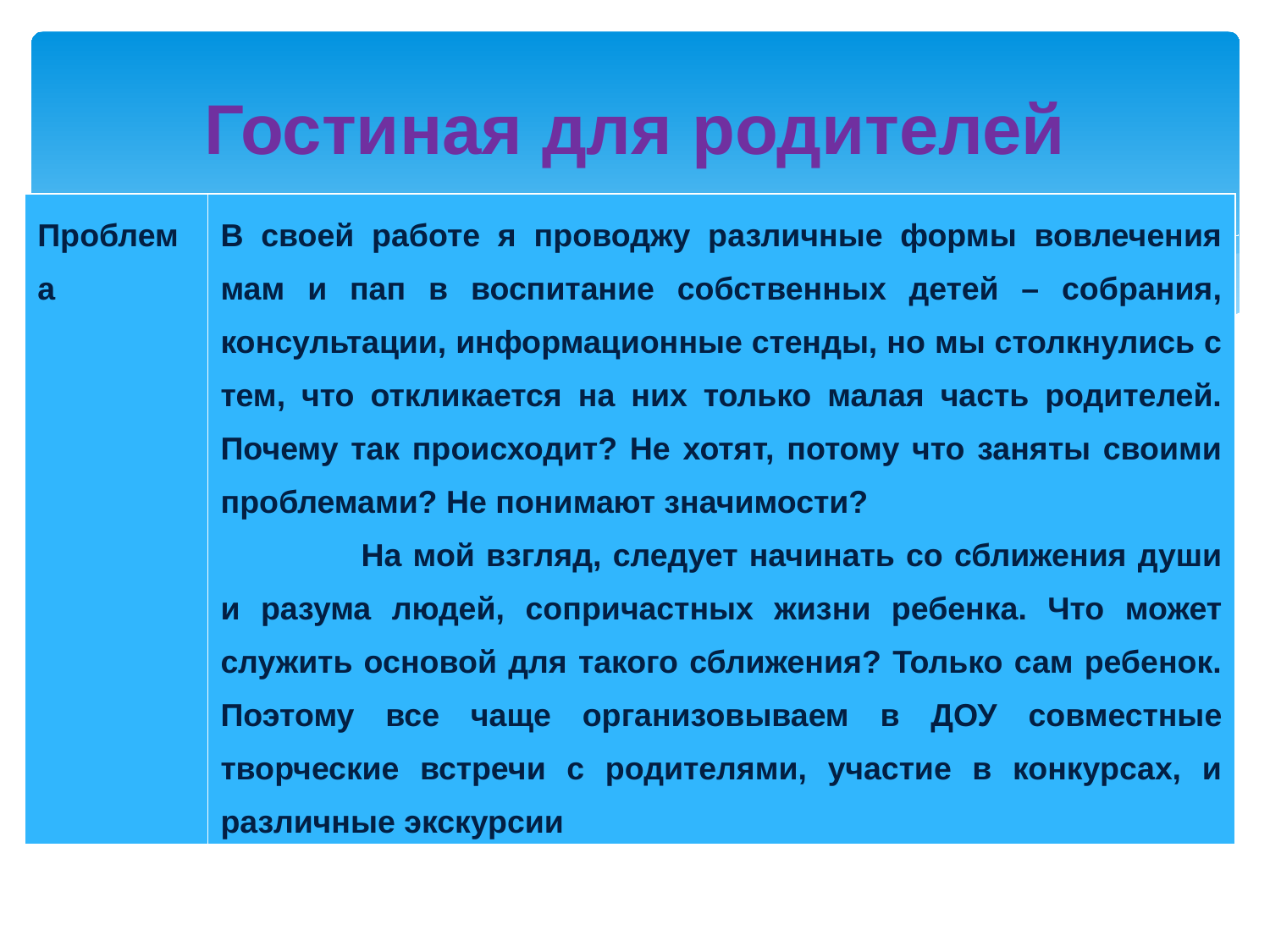

# Гостиная для родителей

| Проблема | В своей работе я проводжу различные формы вовлечения мам и пап в воспитание собственных детей – собрания, консультации, информационные стенды, но мы столкнулись с тем, что откликается на них только малая часть родителей. Почему так происходит? Не хотят, потому что заняты своими проблемами? Не понимают значимости? На мой взгляд, следует начинать со сближения души и разума людей, сопричастных жизни ребенка. Что может служить основой для такого сближения? Только сам ребенок. Поэтому все чаще организовываем в ДОУ совместные творческие встречи с родителями, участие в конкурсах, и различные экскурсии |
| --- | --- |